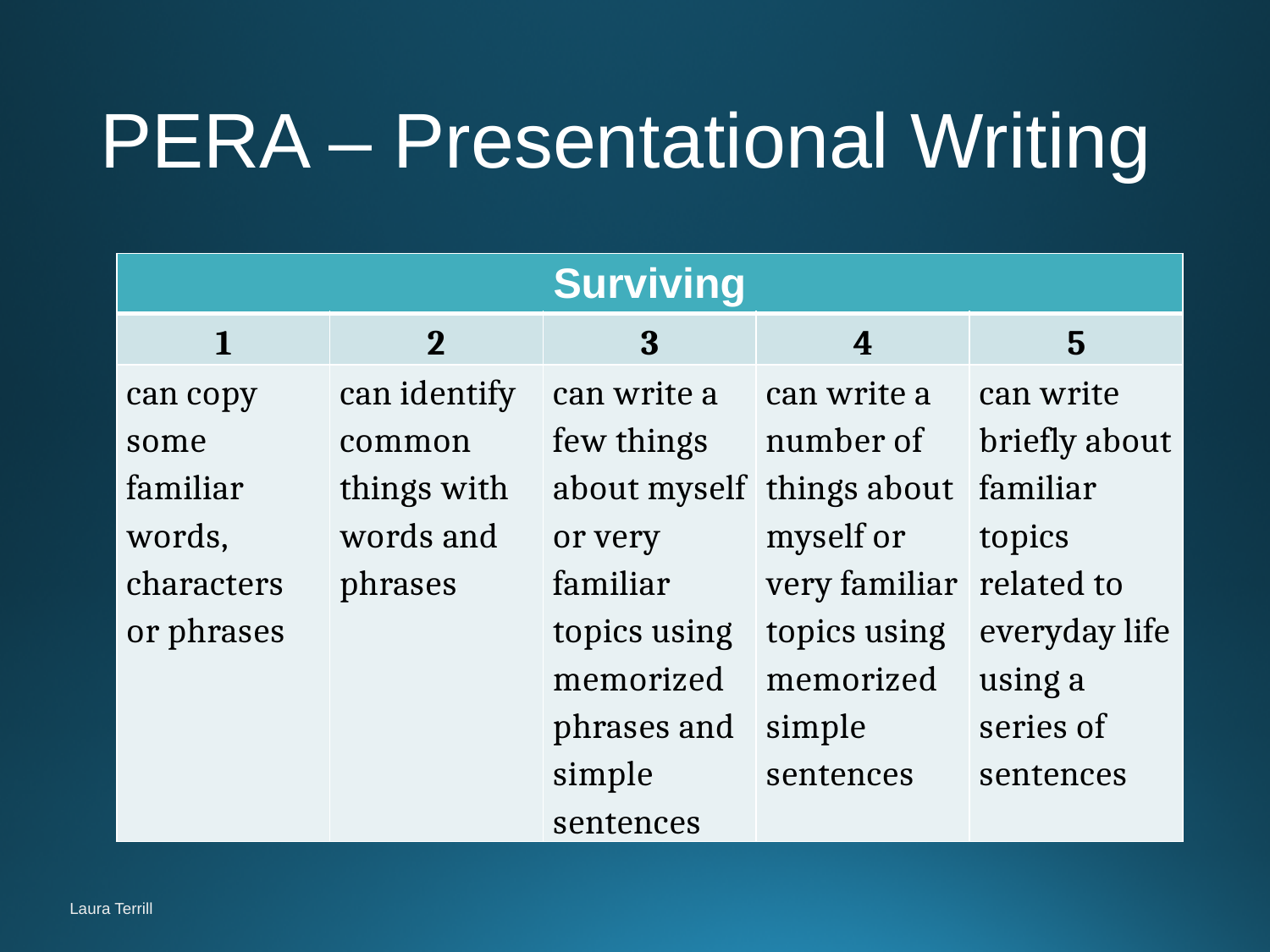

# PERA – Presentational Writing
| Surviving |  |  |  |  |
| --- | --- | --- | --- | --- |
| 1 | 2 | 3 | 4 | 5 |
| can copy some familiar words, characters or phrases | can identify common things with words and phrases | can write a few things about myself or very familiar topics using memorized phrases and simple sentences | can write a number of things about myself or very familiar topics using memorized simple sentences | can write briefly about familiar topics related to everyday life using a series of sentences |
Laura Terrill